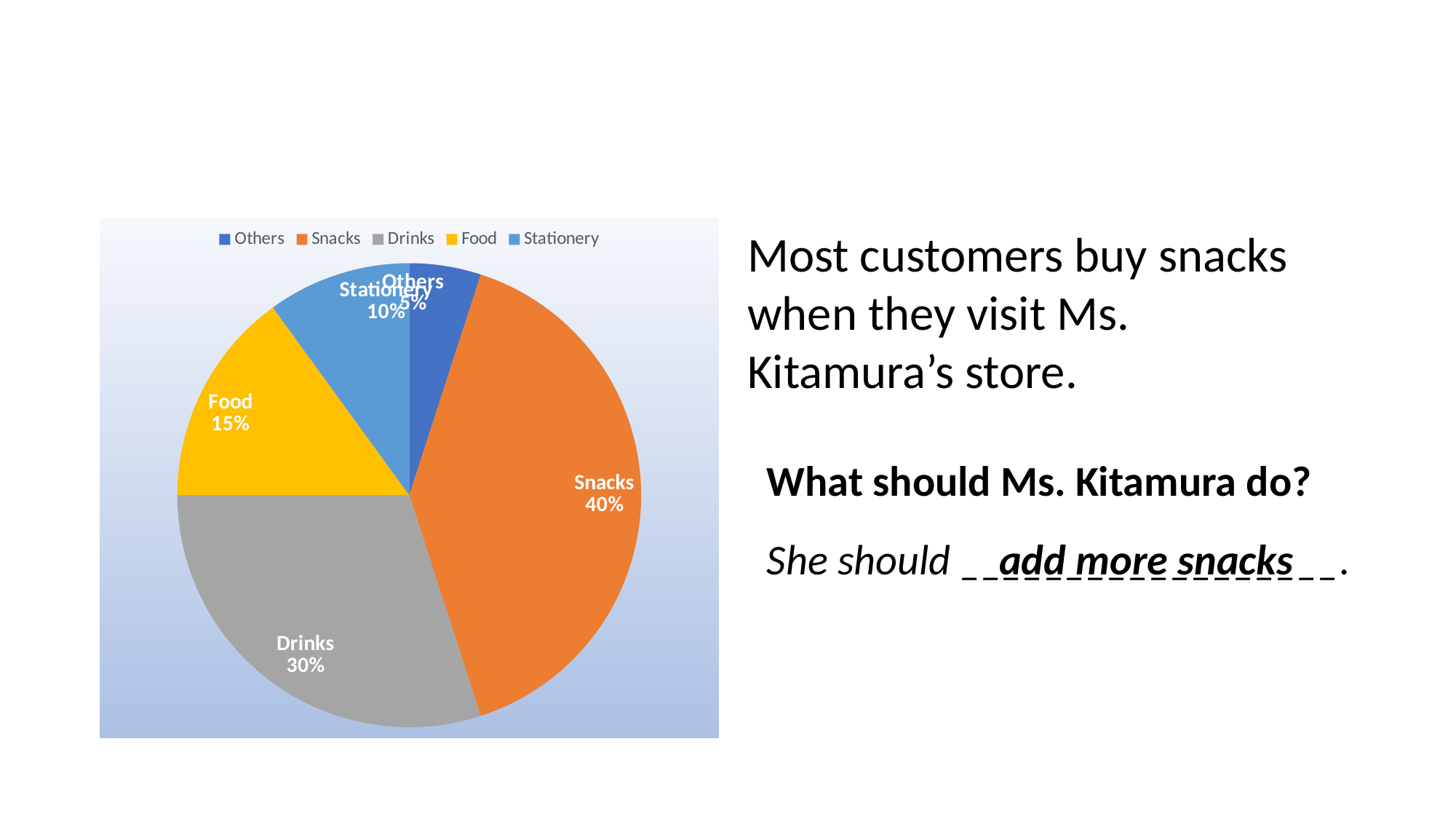

#

### Chart

| Category | Column1 |
|---|---|
| Others | 0.05 |
| Snacks | 0.4 |
| Drinks | 0.3 |
| Food | 0.15 |
| Stationery | 0.1 |
Most customers buy snacks when they visit Ms. Kitamura’s store.
What should Ms. Kitamura do?
She should __________________.
add more snacks